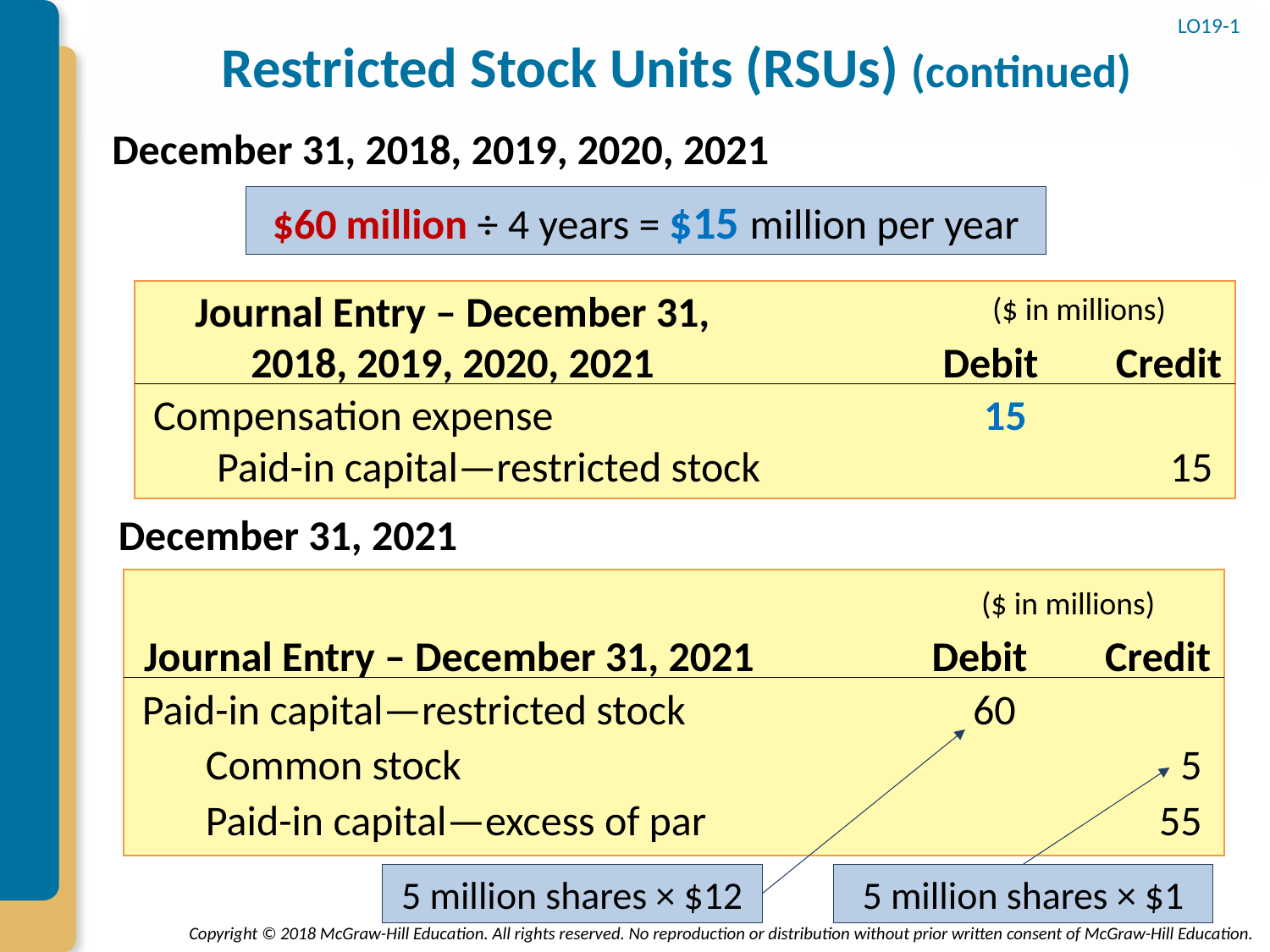

# Restricted Stock Units (RSUs) (continued)
LO19-1
December 31, 2018, 2019, 2020, 2021
$60 million ÷ 4 years = $15 million per year
Journal Entry – December 31, 2018, 2019, 2020, 2021

($ in millions)
Credit
   Debit
Compensation expense
15
Paid-in capital—restricted stock
15
December 31, 2021

($ in millions)
Journal Entry – December 31, 2021
   Debit
Credit
Paid-in capital—restricted stock
60
Common stock
5
Paid-in capital—excess of par
55
5 million shares × $12
5 million shares × $1